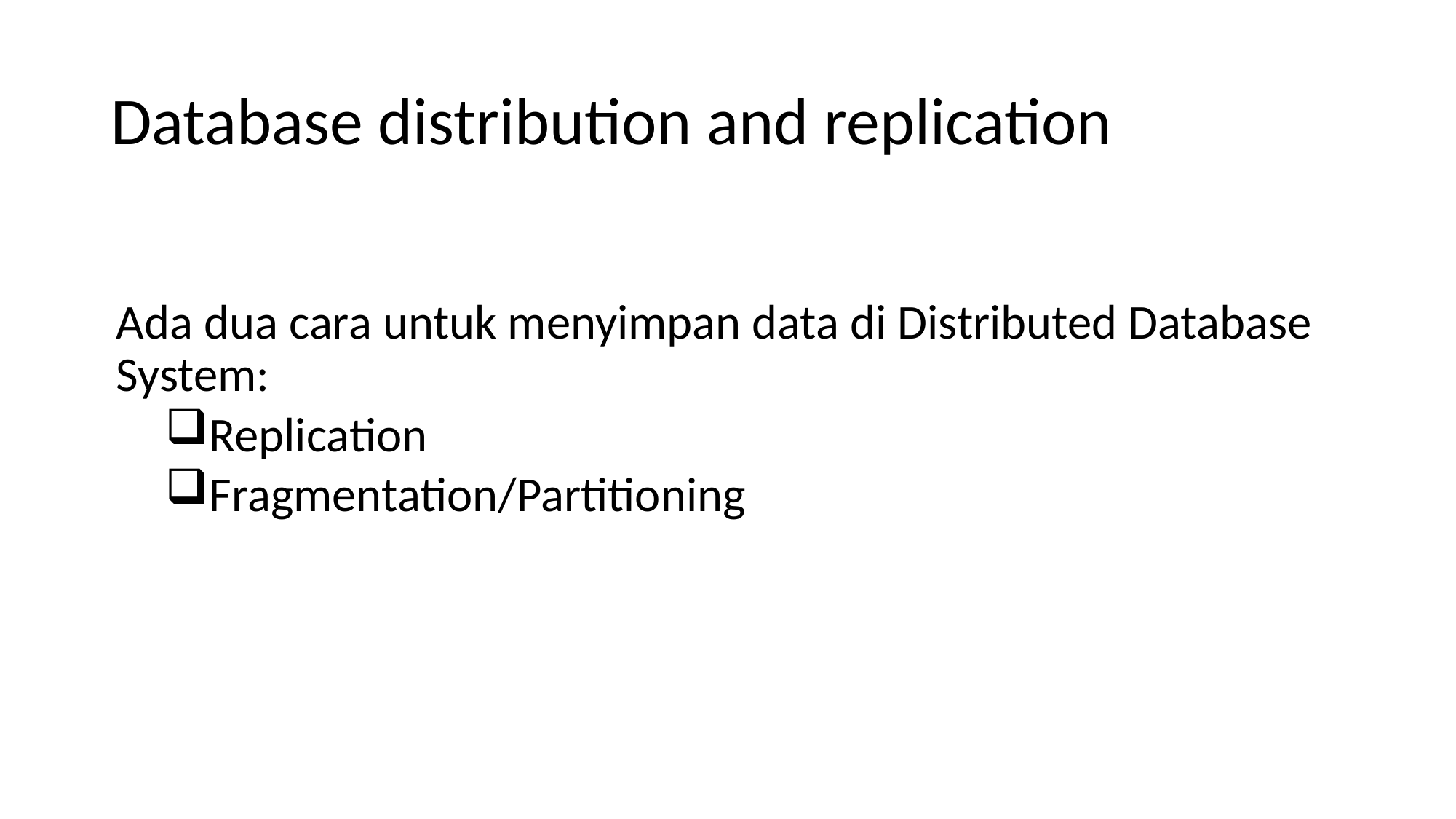

# Database distribution and replication

Ada dua cara untuk menyimpan data di Distributed Database System:
Replication
Fragmentation/Partitioning